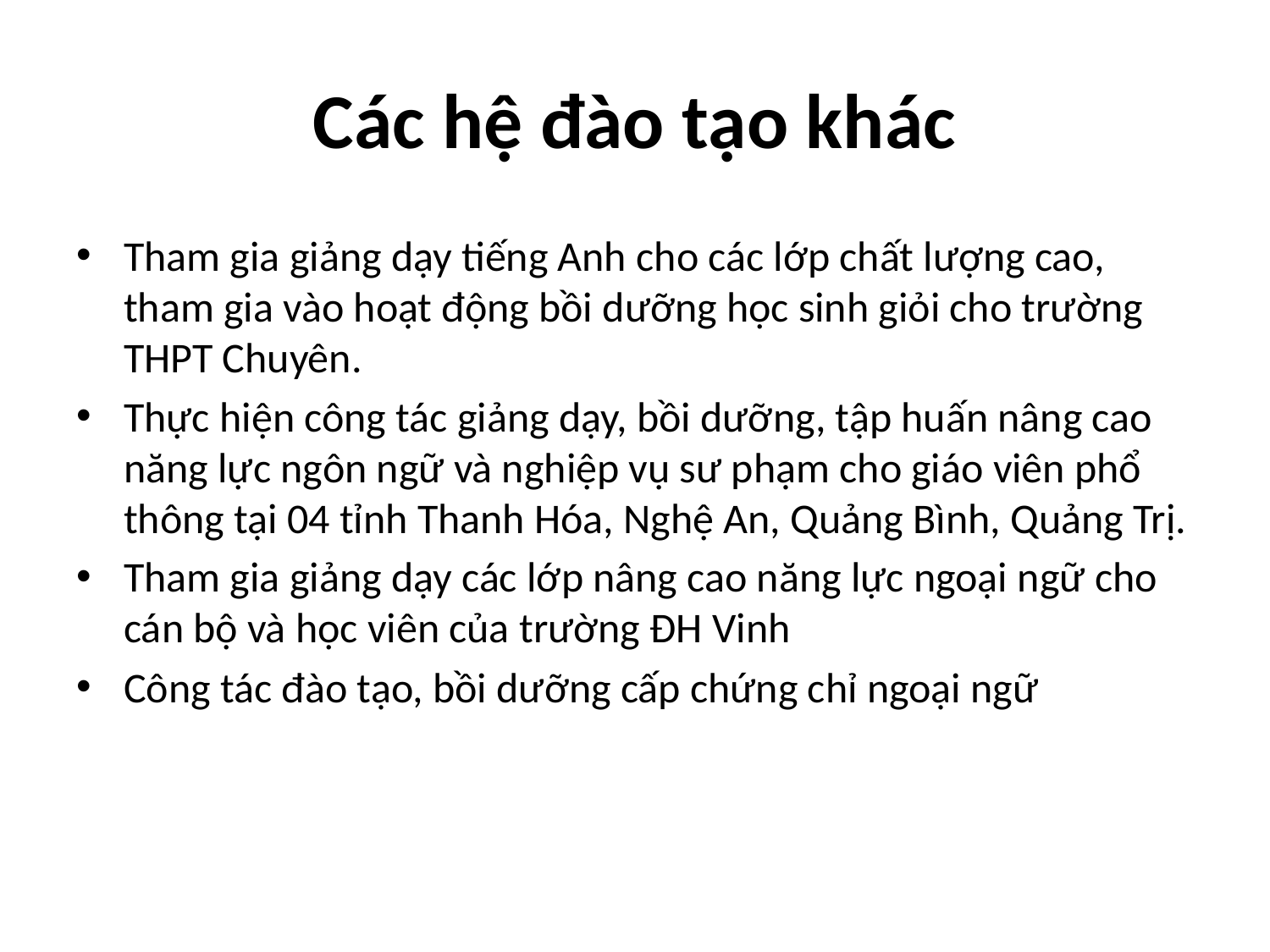

# Các hệ đào tạo khác
Tham gia giảng dạy tiếng Anh cho các lớp chất lượng cao, tham gia vào hoạt động bồi dưỡng học sinh giỏi cho trường THPT Chuyên.
Thực hiện công tác giảng dạy, bồi dưỡng, tập huấn nâng cao năng lực ngôn ngữ và nghiệp vụ sư phạm cho giáo viên phổ thông tại 04 tỉnh Thanh Hóa, Nghệ An, Quảng Bình, Quảng Trị.
Tham gia giảng dạy các lớp nâng cao năng lực ngoại ngữ cho cán bộ và học viên của trường ĐH Vinh
Công tác đào tạo, bồi dưỡng cấp chứng chỉ ngoại ngữ